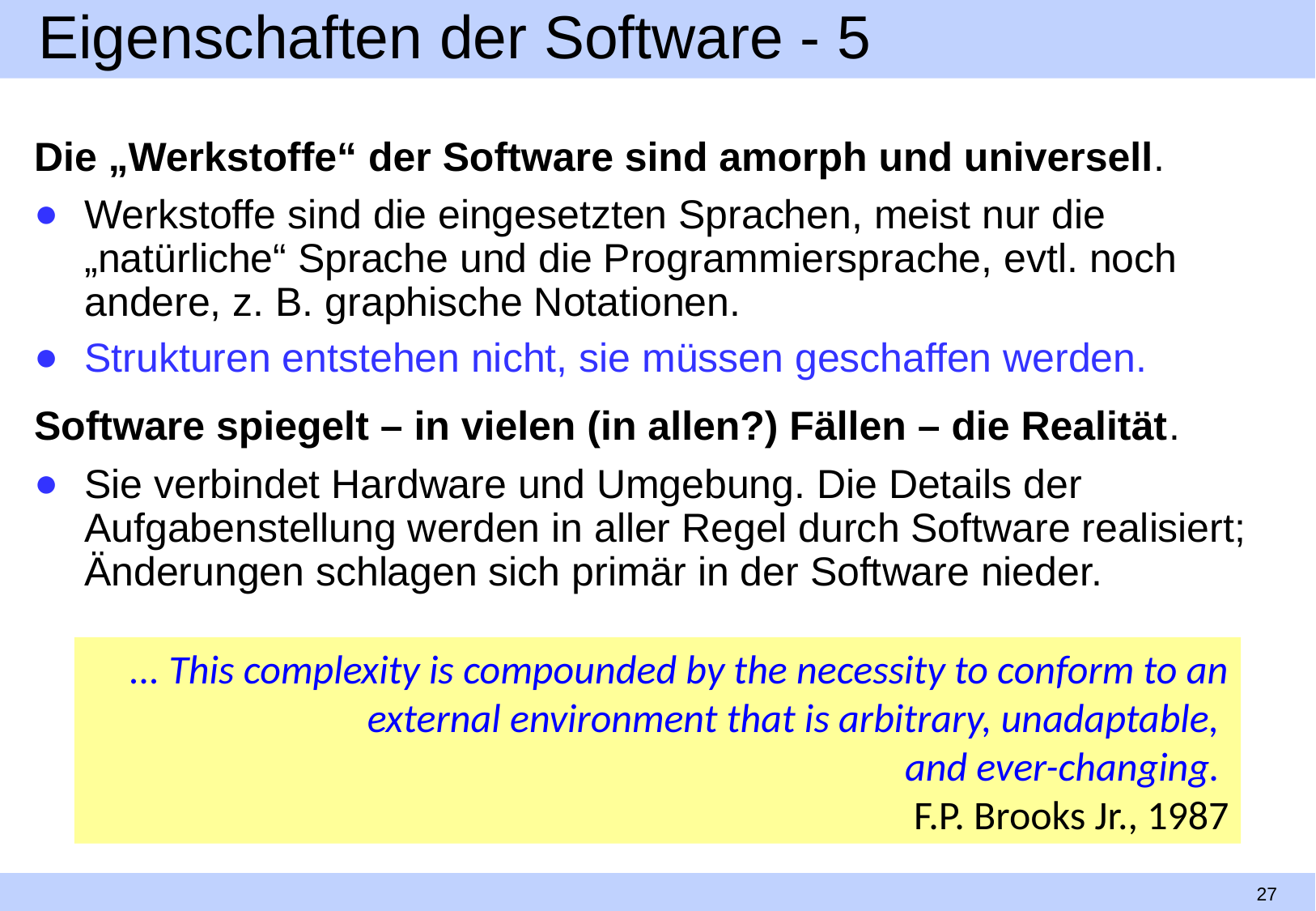

# Eigenschaften der Software - 5
Die „Werkstoffe“ der Software sind amorph und universell.
Werkstoffe sind die eingesetzten Sprachen, meist nur die „natürliche“ Sprache und die Programmiersprache, evtl. noch andere, z. B. graphische Notationen.
Strukturen entstehen nicht, sie müssen geschaffen werden.
Software spiegelt – in vielen (in allen?) Fällen – die Realität.
Sie verbindet Hardware und Umgebung. Die Details der Aufgabenstellung werden in aller Regel durch Software realisiert; Änderungen schlagen sich primär in der Software nieder.

... This complexity is compounded by the necessity to conform to an
 external environment that is arbitrary, unadaptable,
and ever-changing.
F.P. Brooks Jr., 1987
27